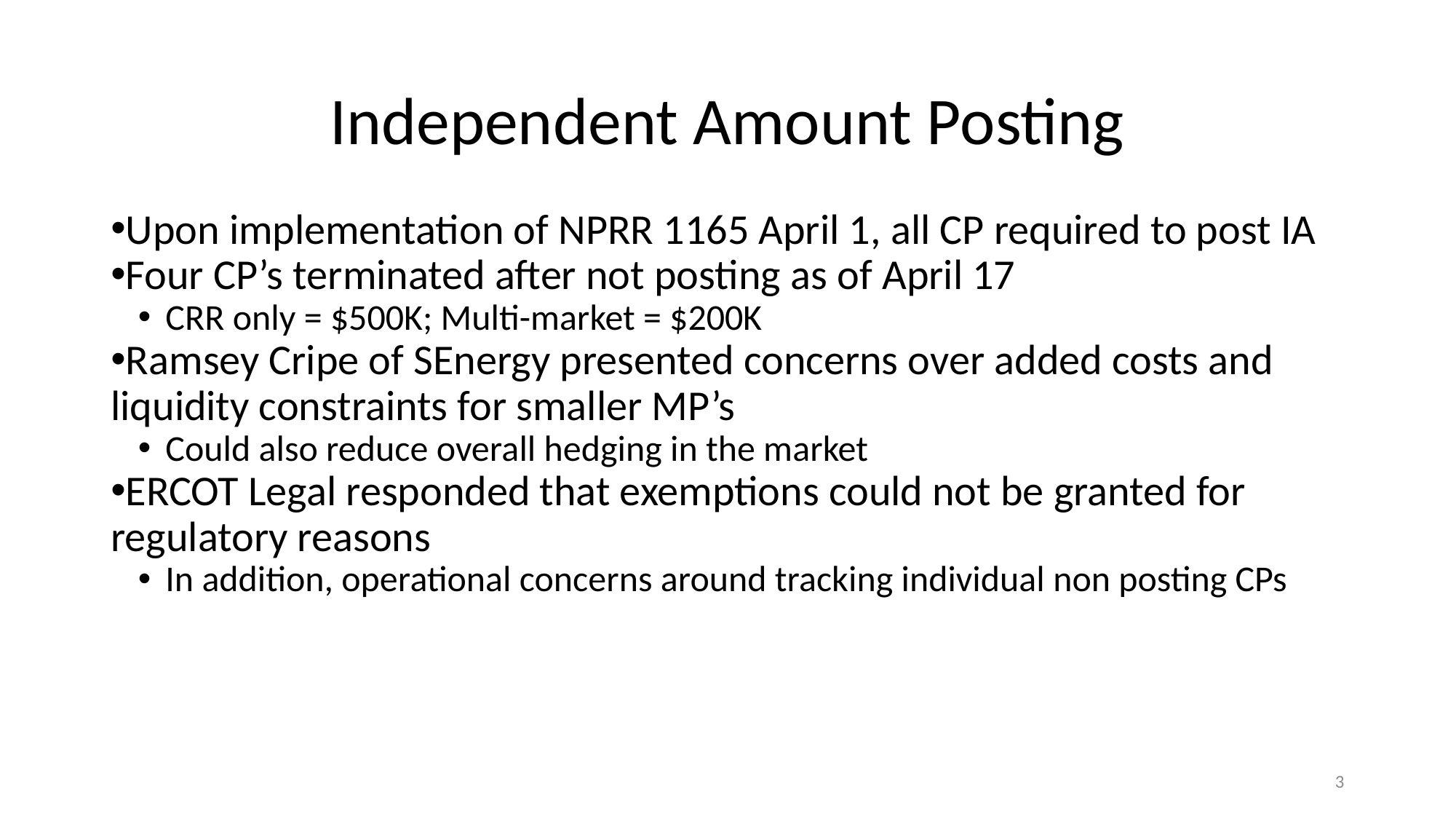

# Independent Amount Posting
Upon implementation of NPRR 1165 April 1, all CP required to post IA
Four CP’s terminated after not posting as of April 17
CRR only = $500K; Multi-market = $200K
Ramsey Cripe of SEnergy presented concerns over added costs and liquidity constraints for smaller MP’s
Could also reduce overall hedging in the market
ERCOT Legal responded that exemptions could not be granted for regulatory reasons
In addition, operational concerns around tracking individual non posting CPs

3